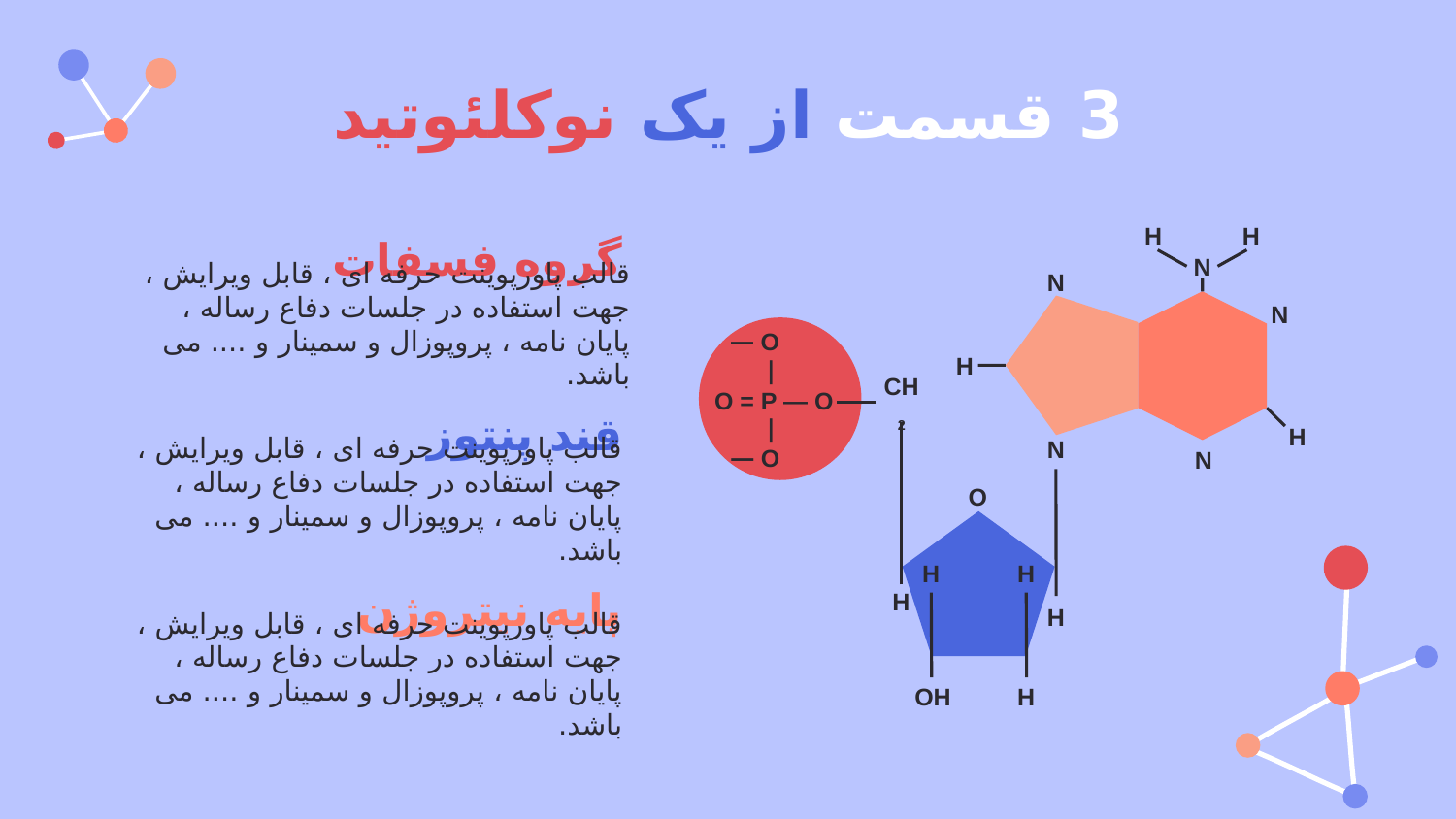

3 قسمت از یک نوکلئوتید
H
H
N
N
N

      O —
 |
O = P — O
 |
      O —
H
CH2
H
N
N
O

H
H
H
H
OH
H
# گروه فسفات
قالب پاورپوينت حرفه ای ، قابل ویرایش ، جهت استفاده در جلسات دفاع رساله ، پایان نامه ، پروپوزال و سمینار و .... می باشد.
قند پنتوز
قالب پاورپوينت حرفه ای ، قابل ویرایش ، جهت استفاده در جلسات دفاع رساله ، پایان نامه ، پروپوزال و سمینار و .... می باشد.
پایه نیتروژن
قالب پاورپوينت حرفه ای ، قابل ویرایش ، جهت استفاده در جلسات دفاع رساله ، پایان نامه ، پروپوزال و سمینار و .... می باشد.